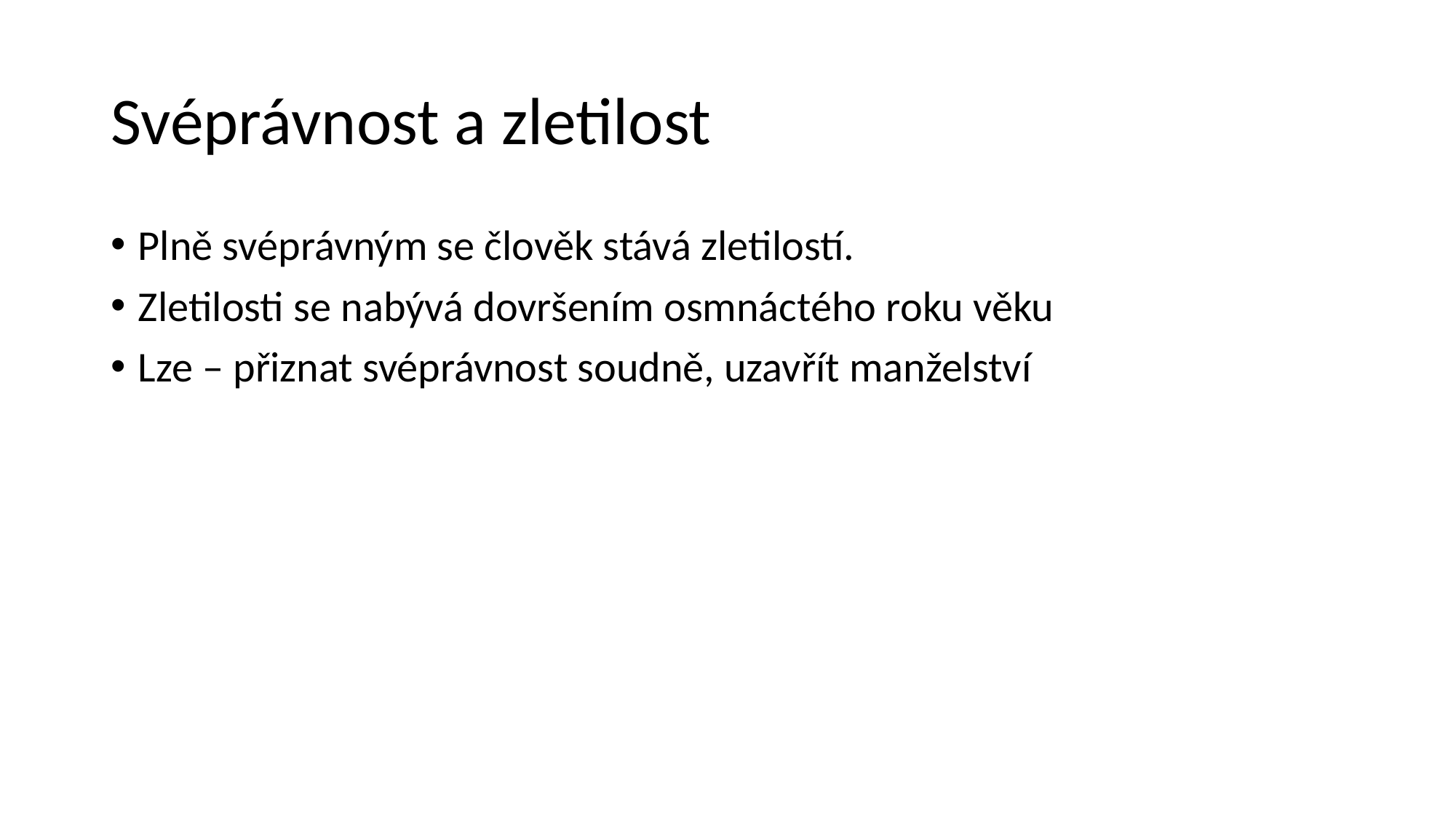

# Svéprávnost a zletilost
Plně svéprávným se člověk stává zletilostí.
Zletilosti se nabývá dovršením osmnáctého roku věku
Lze – přiznat svéprávnost soudně, uzavřít manželství